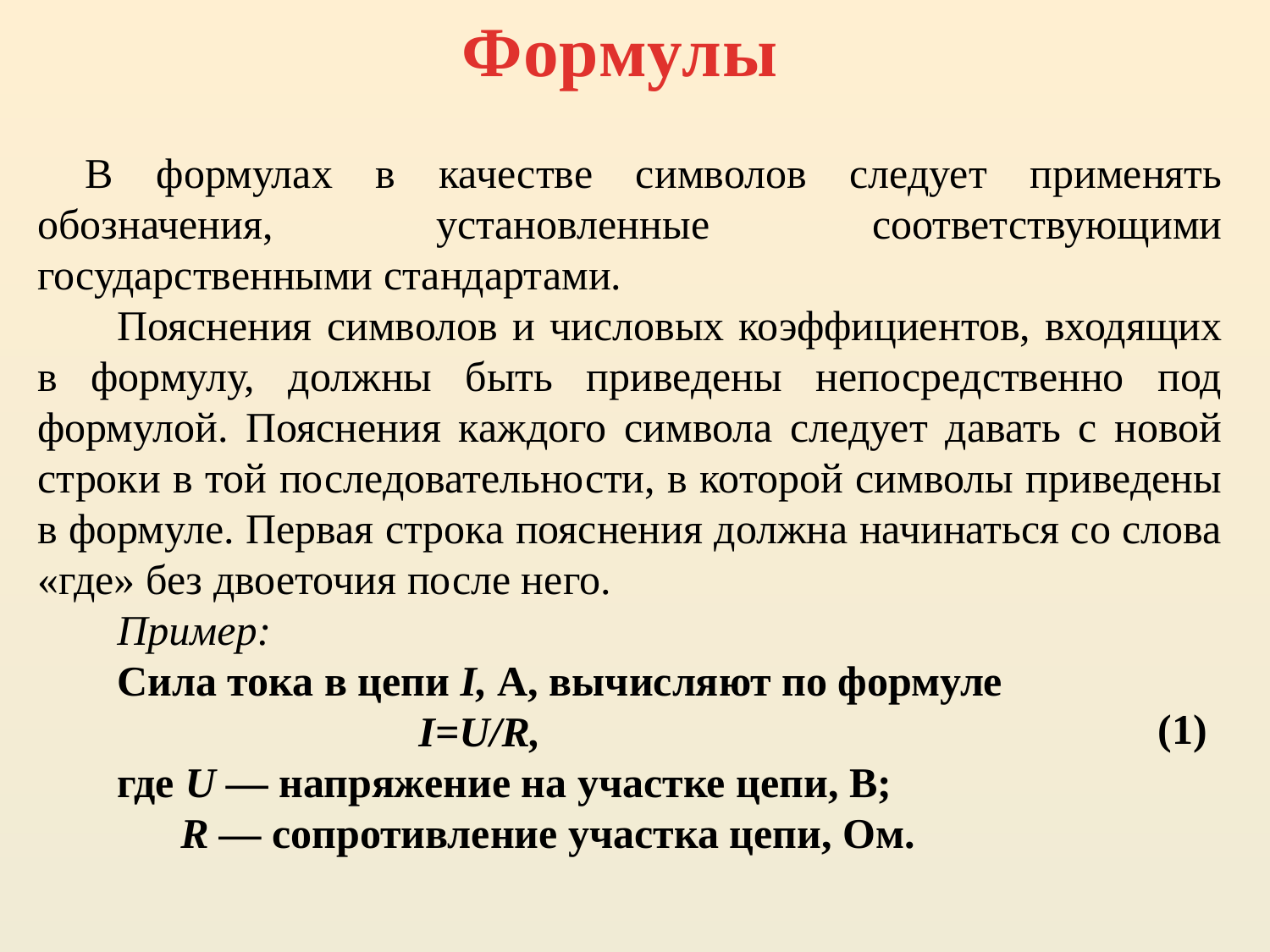

Формулы
В формулах в качестве символов следует применять обозначения, установленные соответствующими государственными стандартами.
Пояснения символов и числовых коэффициентов, входящих в формулу, должны быть приведены непосредственно под формулой. Пояснения каждого символа следует давать с новой строки в той последовательности, в которой символы приведены в формуле. Первая строка пояснения должна начинаться со слова «где» без двоеточия после него.
Пример:
Сила тока в цепи I, А, вычисляют по формуле
			I=U/R,
где U — напряжение на участке цепи, В;
      R — сопротивление участка цепи, Ом.
(1)